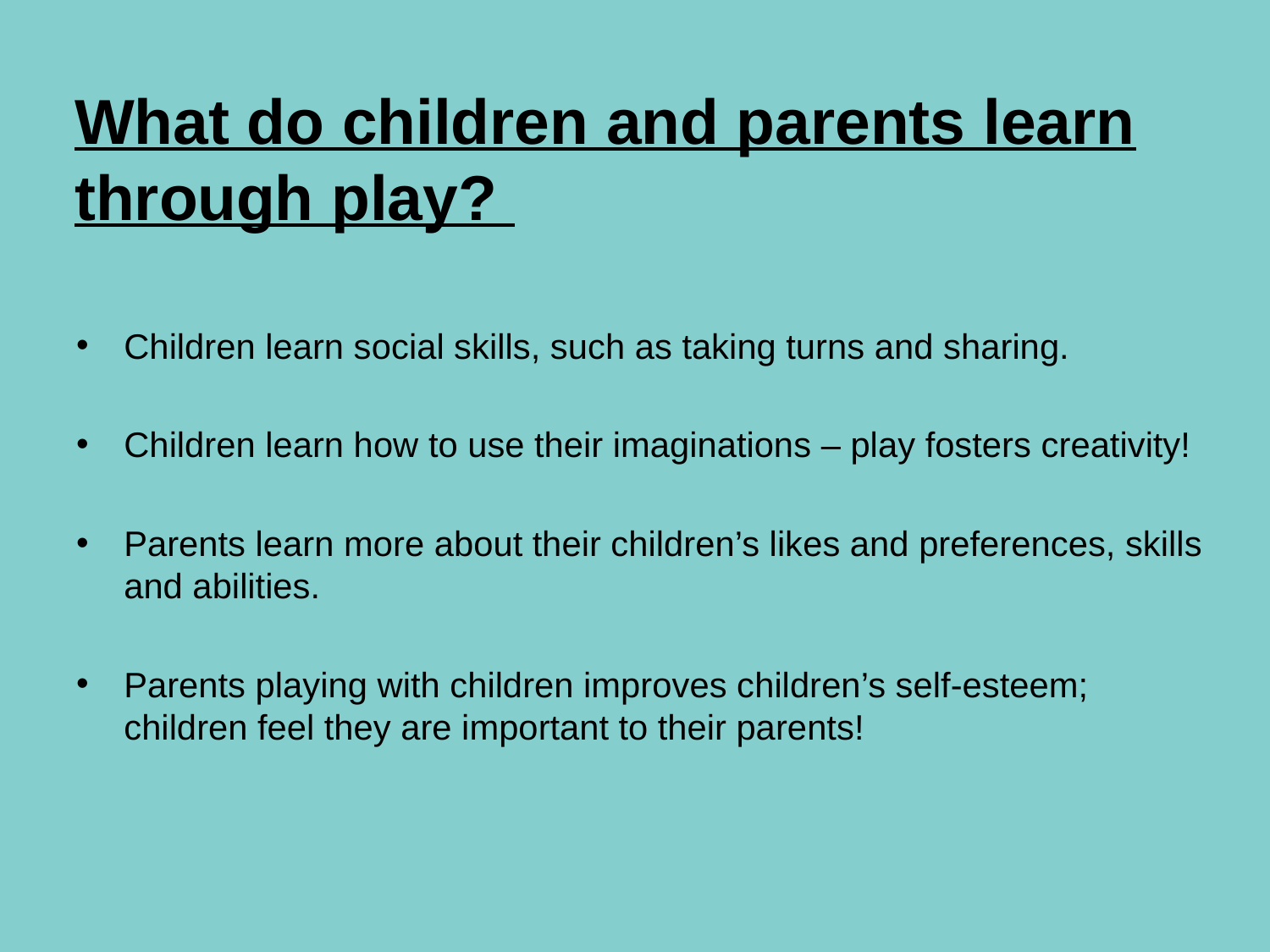

# What do children and parents learn through play?
Children learn social skills, such as taking turns and sharing.

Children learn how to use their imaginations – play fosters creativity!

Parents learn more about their children’s likes and preferences, skills and abilities.

Parents playing with children improves children’s self-esteem; children feel they are important to their parents!